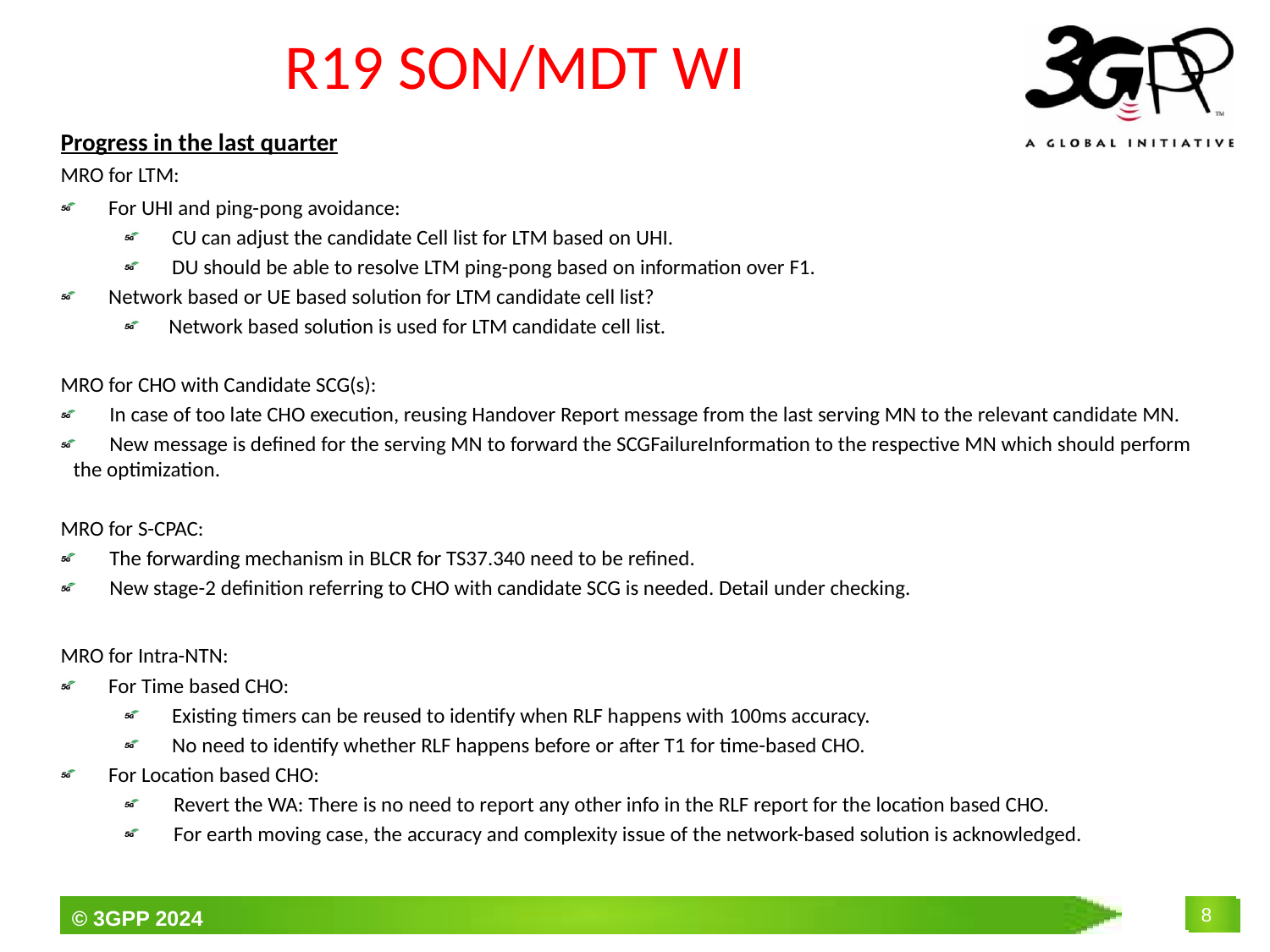

# R19 SON/MDT WI
Progress in the last quarter
MRO for LTM:
For UHI and ping-pong avoidance:
CU can adjust the candidate Cell list for LTM based on UHI.
DU should be able to resolve LTM ping-pong based on information over F1.
Network based or UE based solution for LTM candidate cell list?
 Network based solution is used for LTM candidate cell list.

MRO for CHO with Candidate SCG(s):
       In case of too late CHO execution, reusing Handover Report message from the last serving MN to the relevant candidate MN.
       New message is defined for the serving MN to forward the SCGFailureInformation to the respective MN which should perform the optimization.

MRO for S-CPAC:
       The forwarding mechanism in BLCR for TS37.340 need to be refined.
       New stage-2 definition referring to CHO with candidate SCG is needed. Detail under checking.

MRO for Intra-NTN:
For Time based CHO:
Existing timers can be reused to identify when RLF happens with 100ms accuracy.
No need to identify whether RLF happens before or after T1 for time-based CHO.
For Location based CHO:
  Revert the WA: There is no need to report any other info in the RLF report for the location based CHO.
  For earth moving case, the accuracy and complexity issue of the network-based solution is acknowledged.

8